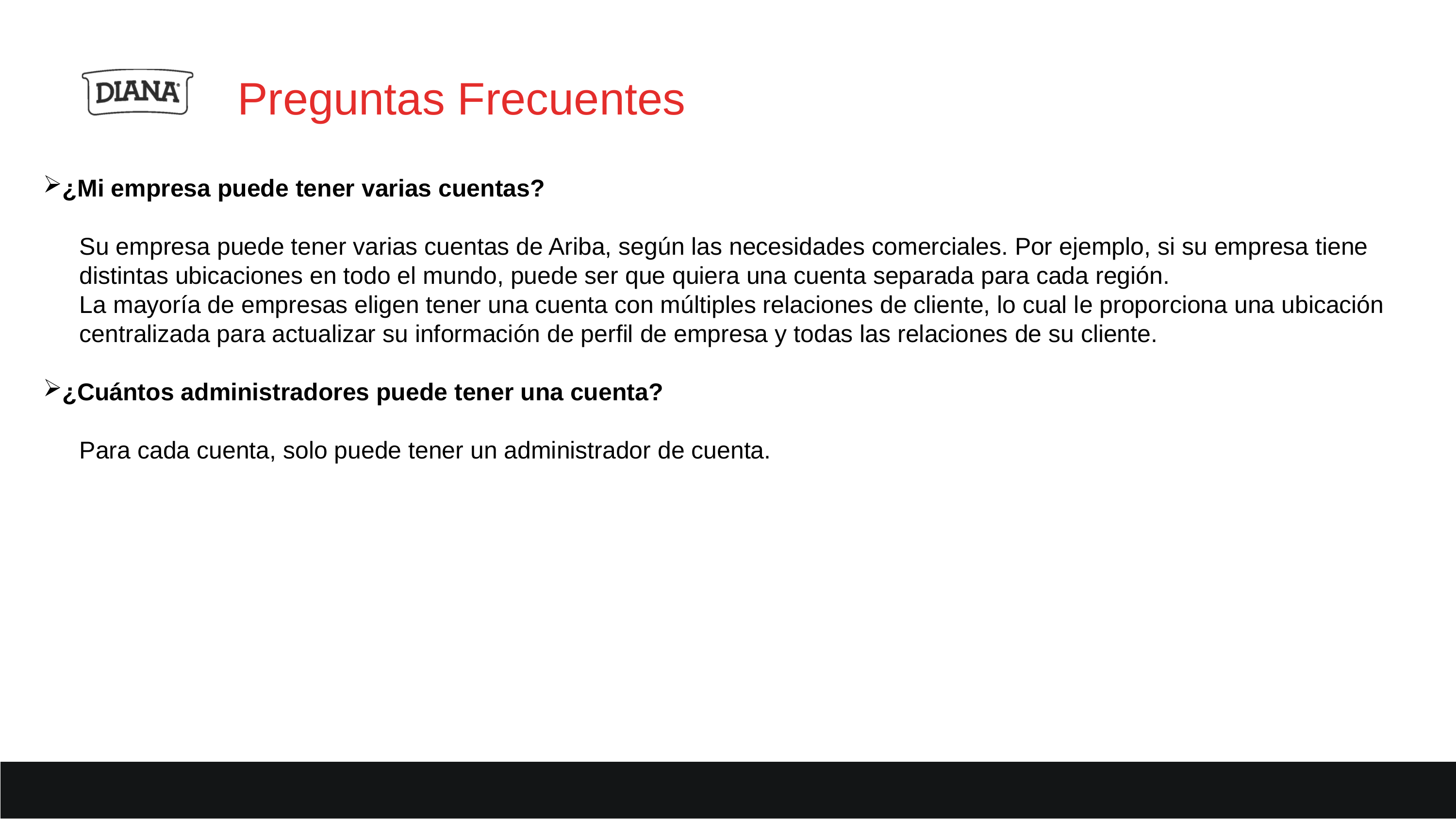

Preguntas Frecuentes

¿Mi empresa puede tener varias cuentas?

Su empresa puede tener varias cuentas de Ariba, según las necesidades comerciales. Por ejemplo, si su empresa tiene distintas ubicaciones en todo el mundo, puede ser que quiera una cuenta separada para cada región.
La mayoría de empresas eligen tener una cuenta con múltiples relaciones de cliente, lo cual le proporciona una ubicación centralizada para actualizar su información de perfil de empresa y todas las relaciones de su cliente.

¿Cuántos administradores puede tener una cuenta?

Para cada cuenta, solo puede tener un administrador de cuenta.